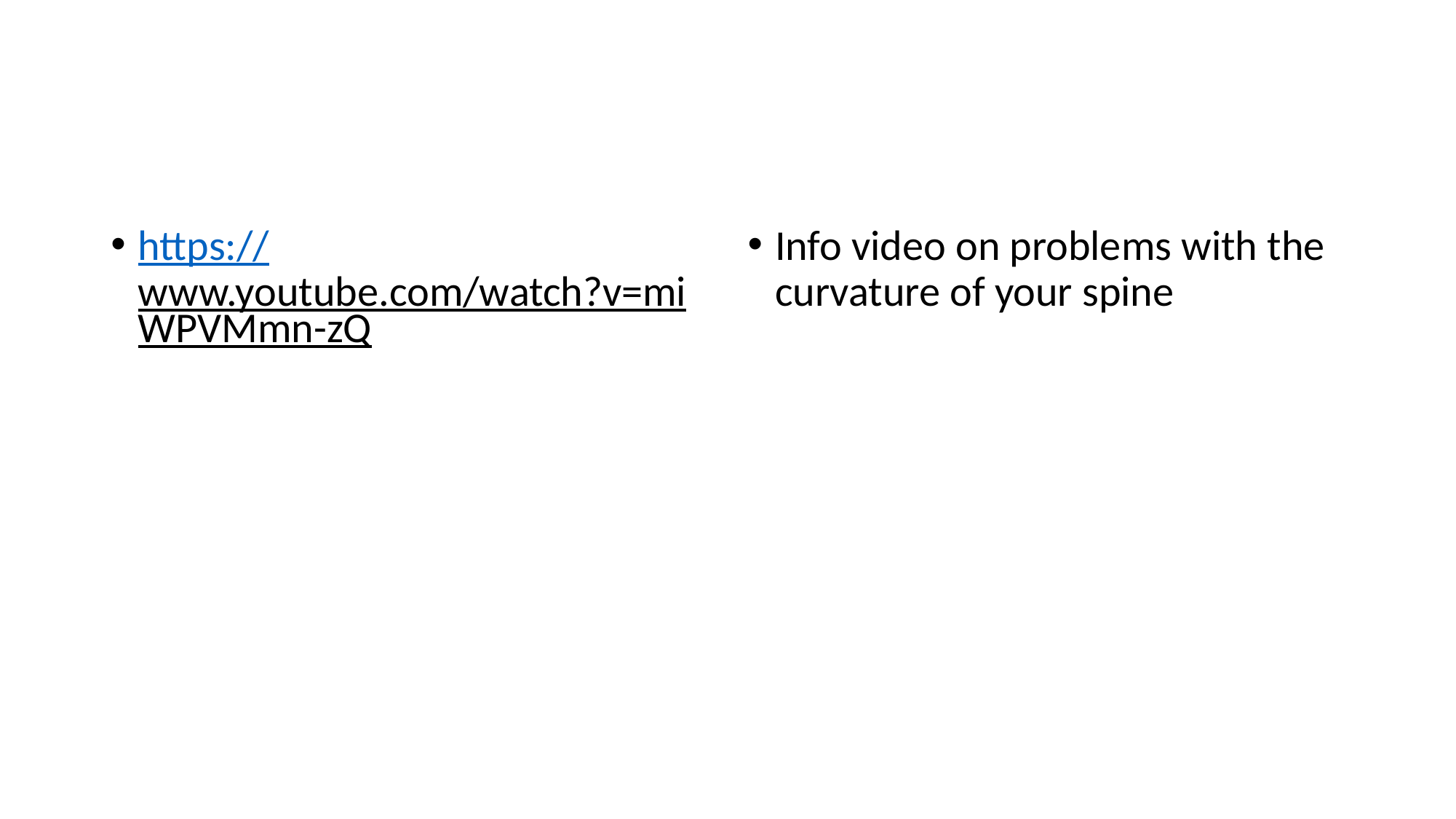

#
https://www.youtube.com/watch?v=miWPVMmn-zQ
Info video on problems with the curvature of your spine